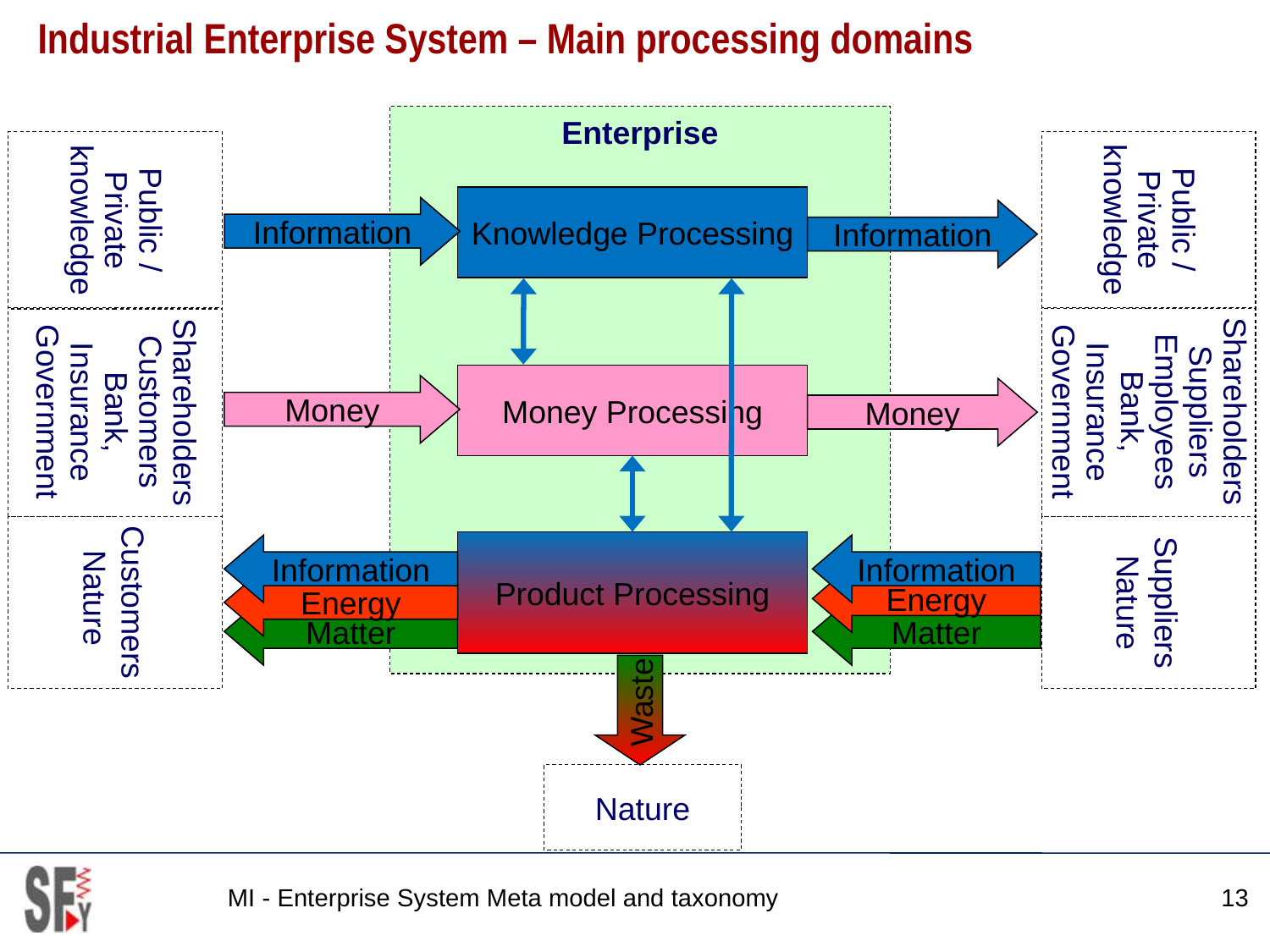

# Industrial Enterprise System – Main processing domains
Enterprise
Public / Private knowledge
Public / Private knowledge
Knowledge Processing
Information
Information
Shareholders Suppliers Employees Bank, Insurance
Government
Shareholders Customers
Bank, Insurance Government
Money Processing
Money
Money
Customers
Nature
Suppliers
Nature
Product Processing
Information
Information
Energy
Energy
Matter
Matter
Waste
Nature
MI - Enterprise System Meta model and taxonomy
13